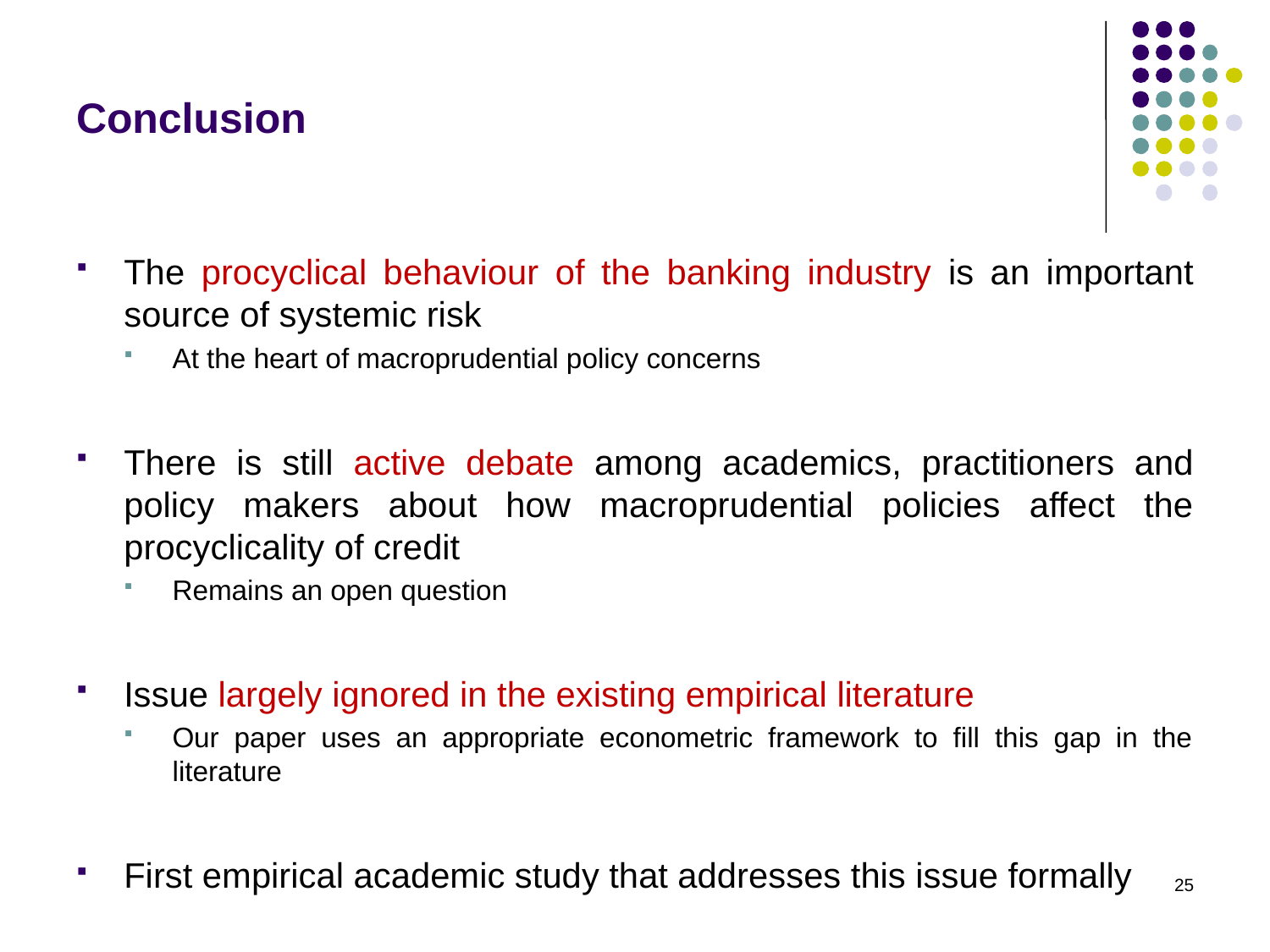

# Conclusion
The procyclical behaviour of the banking industry is an important source of systemic risk
At the heart of macroprudential policy concerns

There is still active debate among academics, practitioners and policy makers about how macroprudential policies affect the procyclicality of credit
Remains an open question

Issue largely ignored in the existing empirical literature
Our paper uses an appropriate econometric framework to fill this gap in the literature

First empirical academic study that addresses this issue formally

25